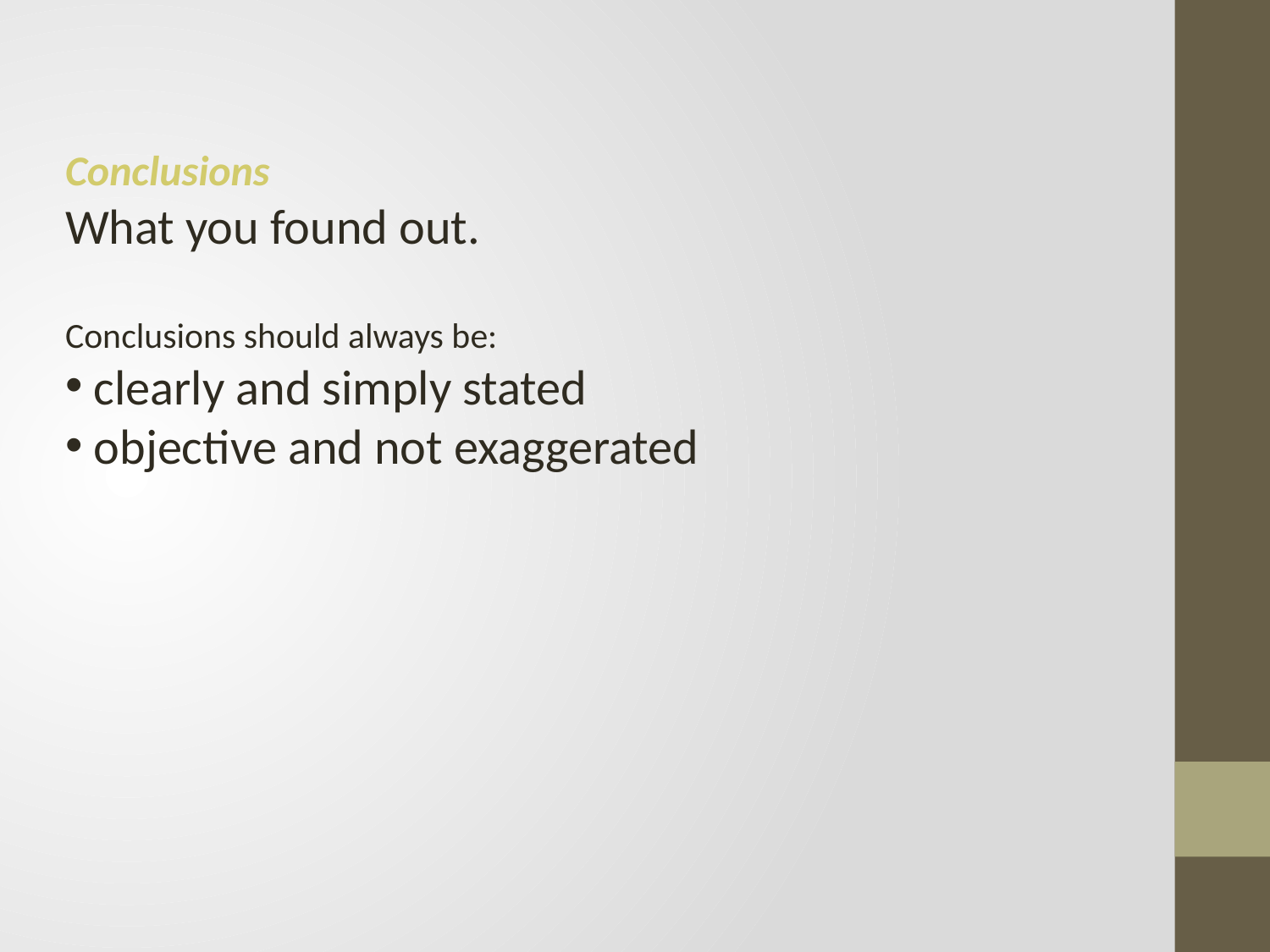

Conclusions
What you found out.

Conclusions should always be:
 clearly and simply stated
 objective and not exaggerated